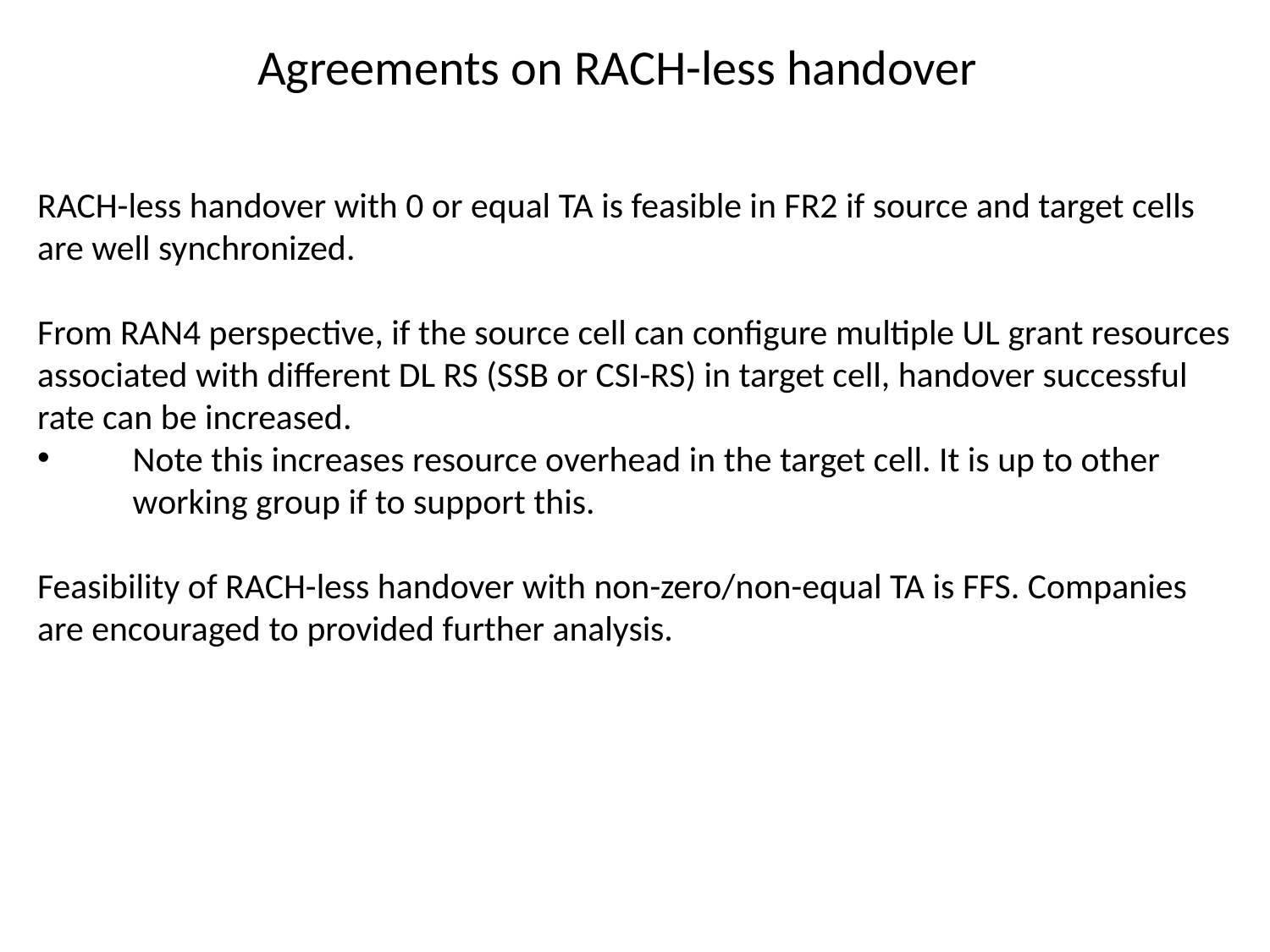

# Agreements on RACH-less handover
RACH-less handover with 0 or equal TA is feasible in FR2 if source and target cells are well synchronized.

From RAN4 perspective, if the source cell can configure multiple UL grant resources associated with different DL RS (SSB or CSI-RS) in target cell, handover successful rate can be increased.
Note this increases resource overhead in the target cell. It is up to other working group if to support this.

Feasibility of RACH-less handover with non-zero/non-equal TA is FFS. Companies are encouraged to provided further analysis.